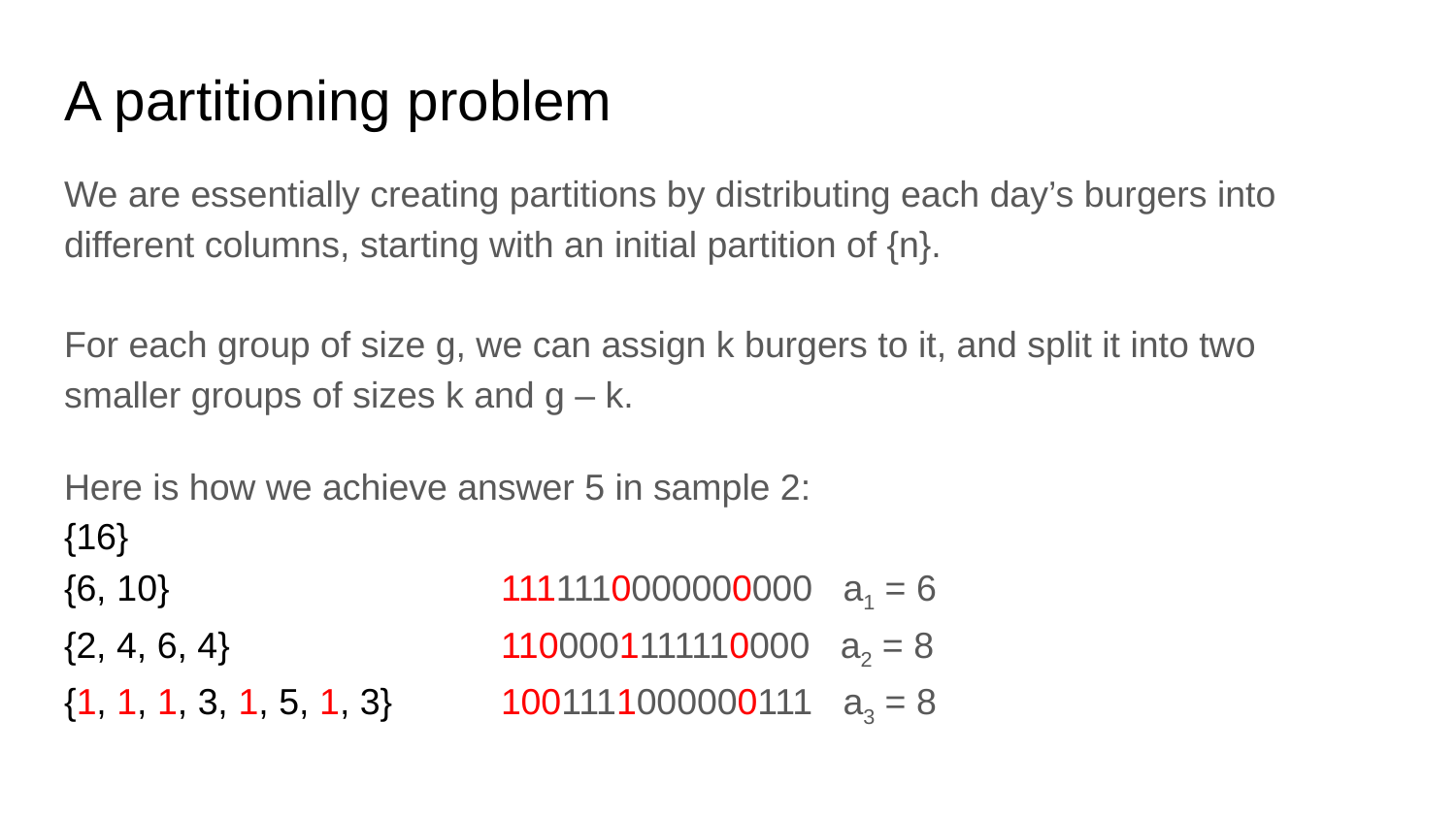

# A partitioning problem
We are essentially creating partitions by distributing each day’s burgers into different columns, starting with an initial partition of {n}.

For each group of size g, we can assign k burgers to it, and split it into two smaller groups of sizes k and g – k.

Here is how we achieve answer 5 in sample 2:
{16}
{6, 10}			1111110000000000   a1 = 6
{2, 4, 6, 4} 		1100001111110000   a2 = 8
{1, 1, 1, 3, 1, 5, 1, 3} 	1001111000000111   a3 = 8